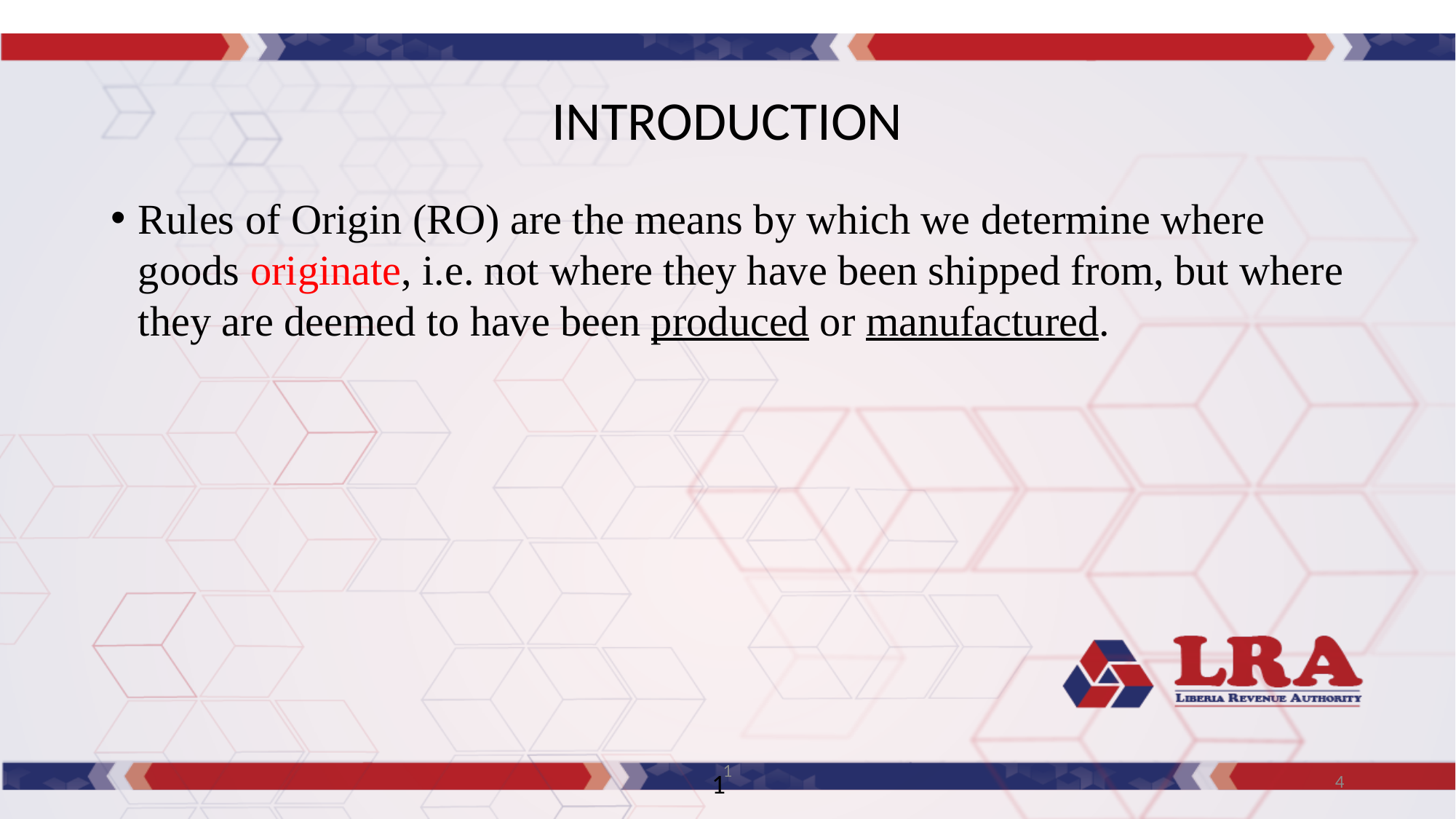

# INTRODUCTION
Rules of Origin (RO) are the means by which we determine where goods originate, i.e. not where they have been shipped from, but where they are deemed to have been produced or manufactured.

1

4
1